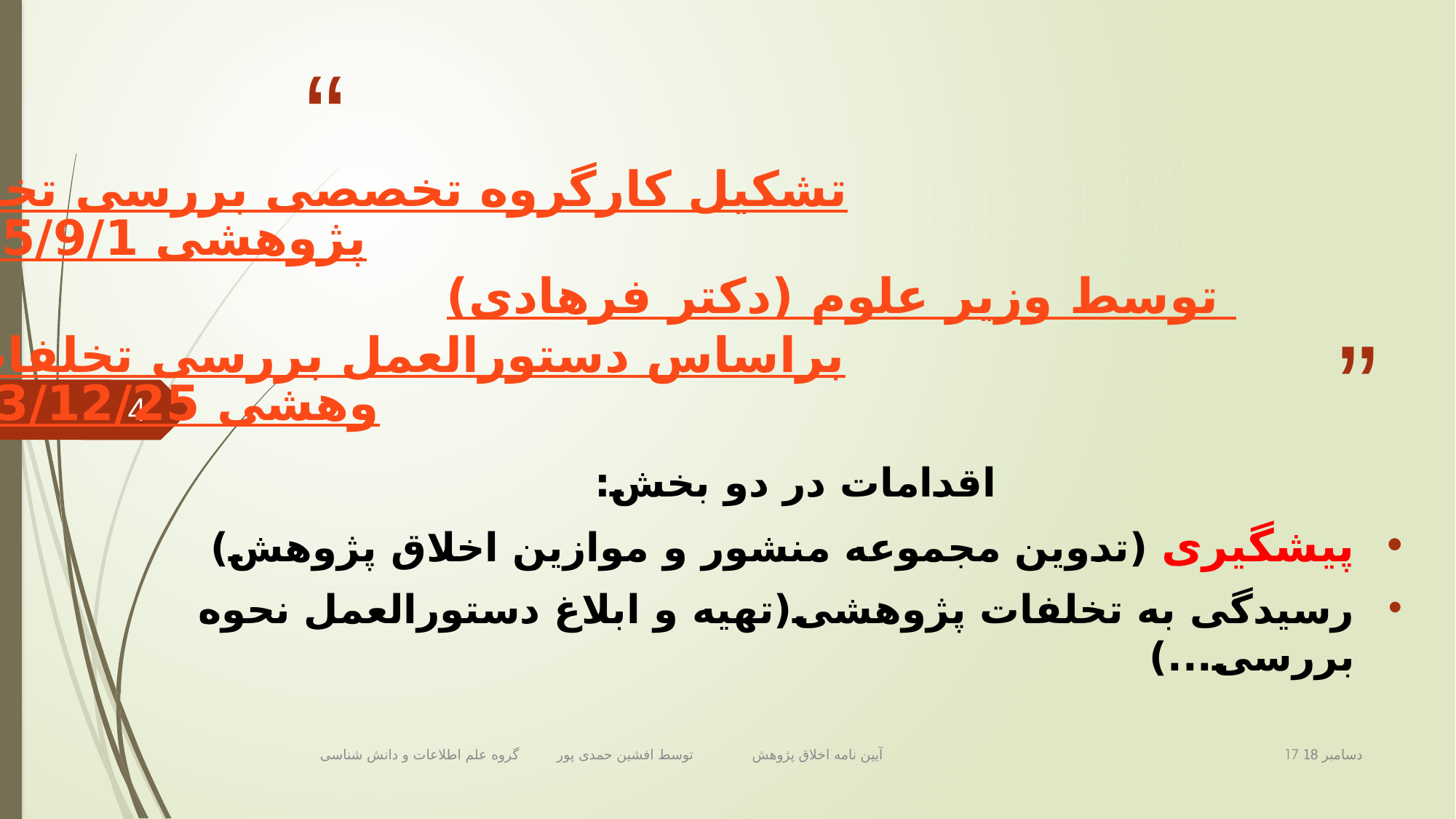

# تشکیل کارگروه تخصصی بررسی تخلفات پژوهشی 1395/9/1 توسط وزیر علوم (دکتر فرهادی) براساس دستورالعمل بررسی تخلفات پژوهشی 1393/12/25
4
اقدامات در دو بخش:
پیشگیری (تدوین مجموعه منشور و موازین اخلاق پژوهش)
رسیدگی به تخلفات پژوهشی(تهیه و ابلاغ دستورالعمل نحوه بررسی...)
17 دسامبر 18
آیین نامه اخلاق پژوهش              توسط افشین حمدی پور         گروه علم اطلاعات و دانش شناسی